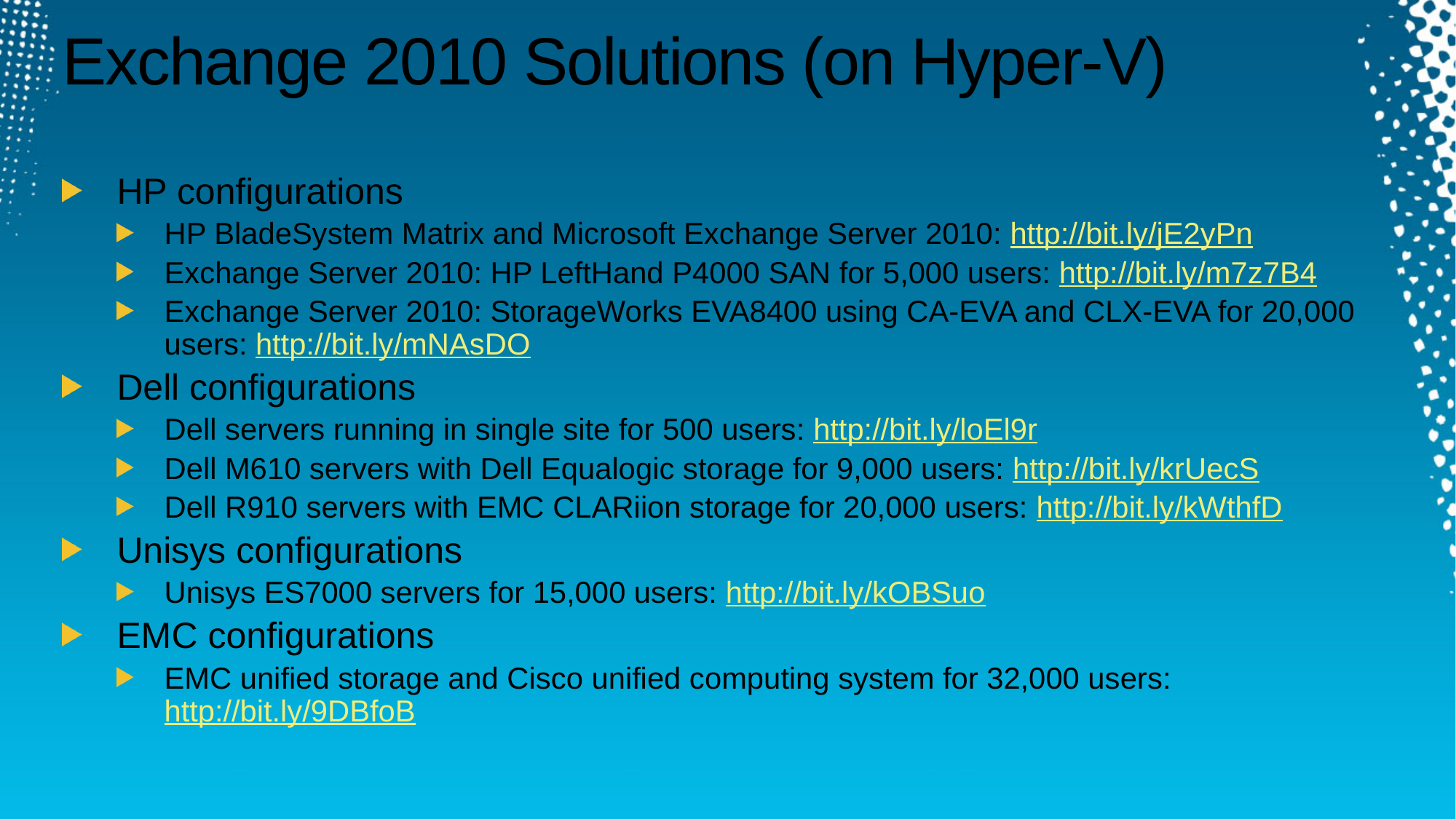

# Exchange 2010 Solutions (on Hyper-V)
HP configurations
HP BladeSystem Matrix and Microsoft Exchange Server 2010: http://bit.ly/jE2yPn
Exchange Server 2010: HP LeftHand P4000 SAN for 5,000 users: http://bit.ly/m7z7B4
Exchange Server 2010: StorageWorks EVA8400 using CA-EVA and CLX-EVA for 20,000 users: http://bit.ly/mNAsDO
Dell configurations
Dell servers running in single site for 500 users: http://bit.ly/loEl9r
Dell M610 servers with Dell Equalogic storage for 9,000 users: http://bit.ly/krUecS
Dell R910 servers with EMC CLARiion storage for 20,000 users: http://bit.ly/kWthfD
Unisys configurations
Unisys ES7000 servers for 15,000 users: http://bit.ly/kOBSuo
EMC configurations
EMC unified storage and Cisco unified computing system for 32,000 users: http://bit.ly/9DBfoB